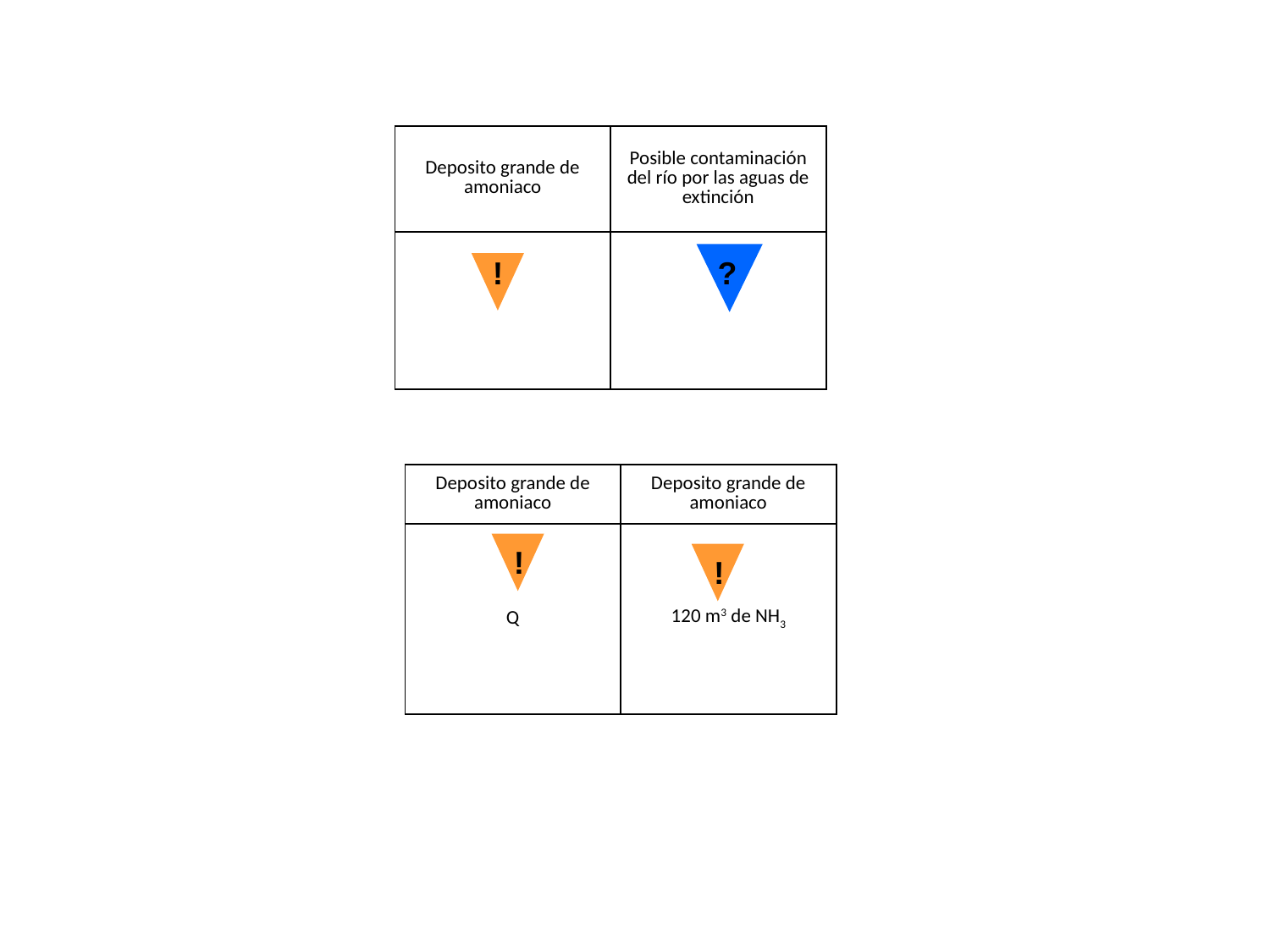

| Deposito grande de amoniaco | Posible contaminación del río por las aguas de extinción |
| --- | --- |
|  |  |
!

?

| Deposito grande de amoniaco | Deposito grande de amoniaco |
| --- | --- |
| Q | 120 m3 de NH3 |

!

!